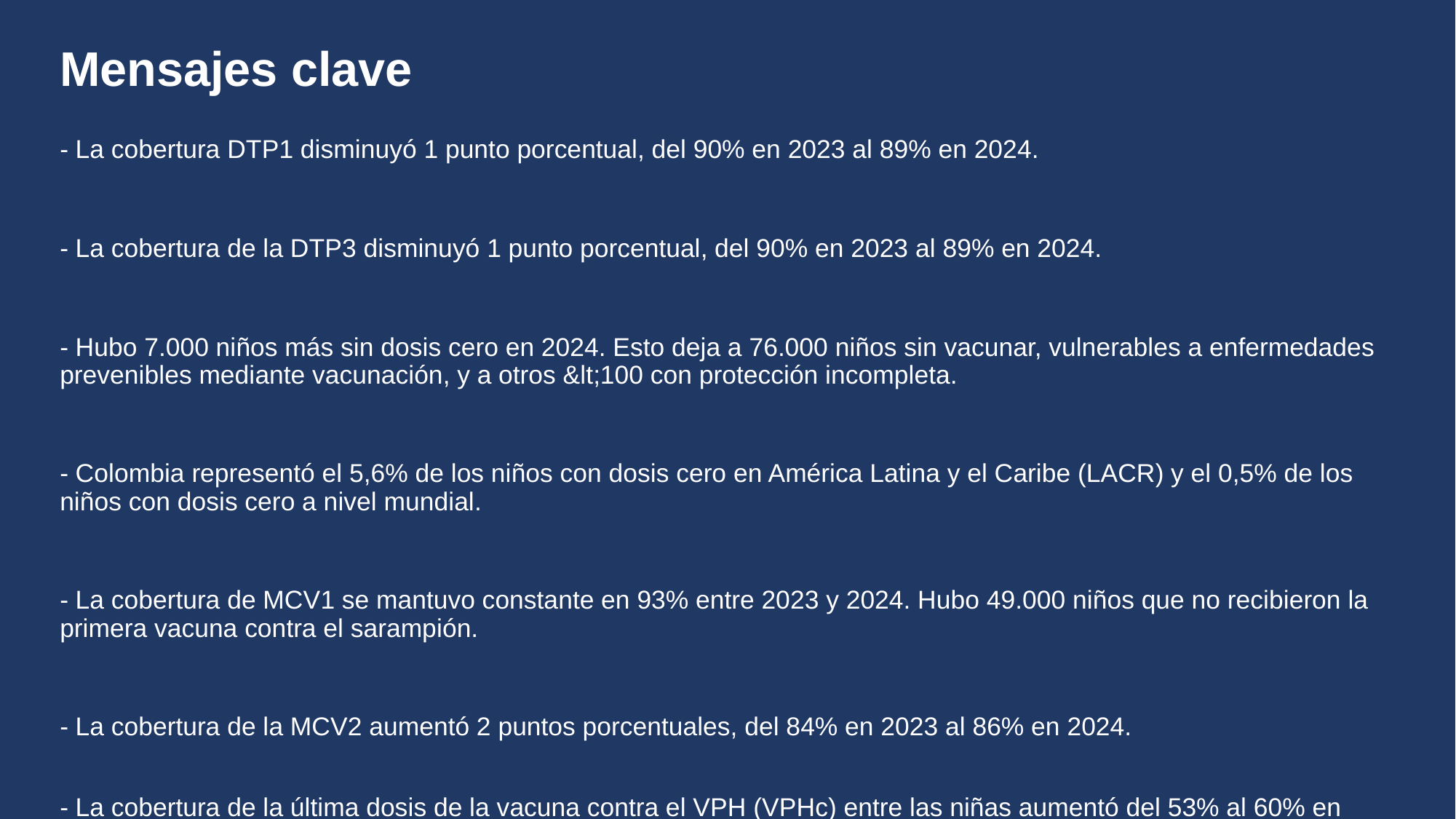

# Mensajes clave
- La cobertura DTP1 disminuyó 1 punto porcentual, del 90% en 2023 al 89% en 2024.

- La cobertura de la DTP3 disminuyó 1 punto porcentual, del 90% en 2023 al 89% en 2024.

- Hubo 7.000 niños más sin dosis cero en 2024. Esto deja a 76.000 niños sin vacunar, vulnerables a enfermedades prevenibles mediante vacunación, y a otros &lt;100 con protección incompleta.

- Colombia representó el 5,6% de los niños con dosis cero en América Latina y el Caribe (LACR) y el 0,5% de los niños con dosis cero a nivel mundial.

- La cobertura de MCV1 se mantuvo constante en 93% entre 2023 y 2024. Hubo 49.000 niños que no recibieron la primera vacuna contra el sarampión.

- La cobertura de la MCV2 aumentó 2 puntos porcentuales, del 84% en 2023 al 86% en 2024.

- La cobertura de la última dosis de la vacuna contra el VPH (VPHc) entre las niñas aumentó del 53% al 60% en 2024 debido a la mejora de los resultados del programa.